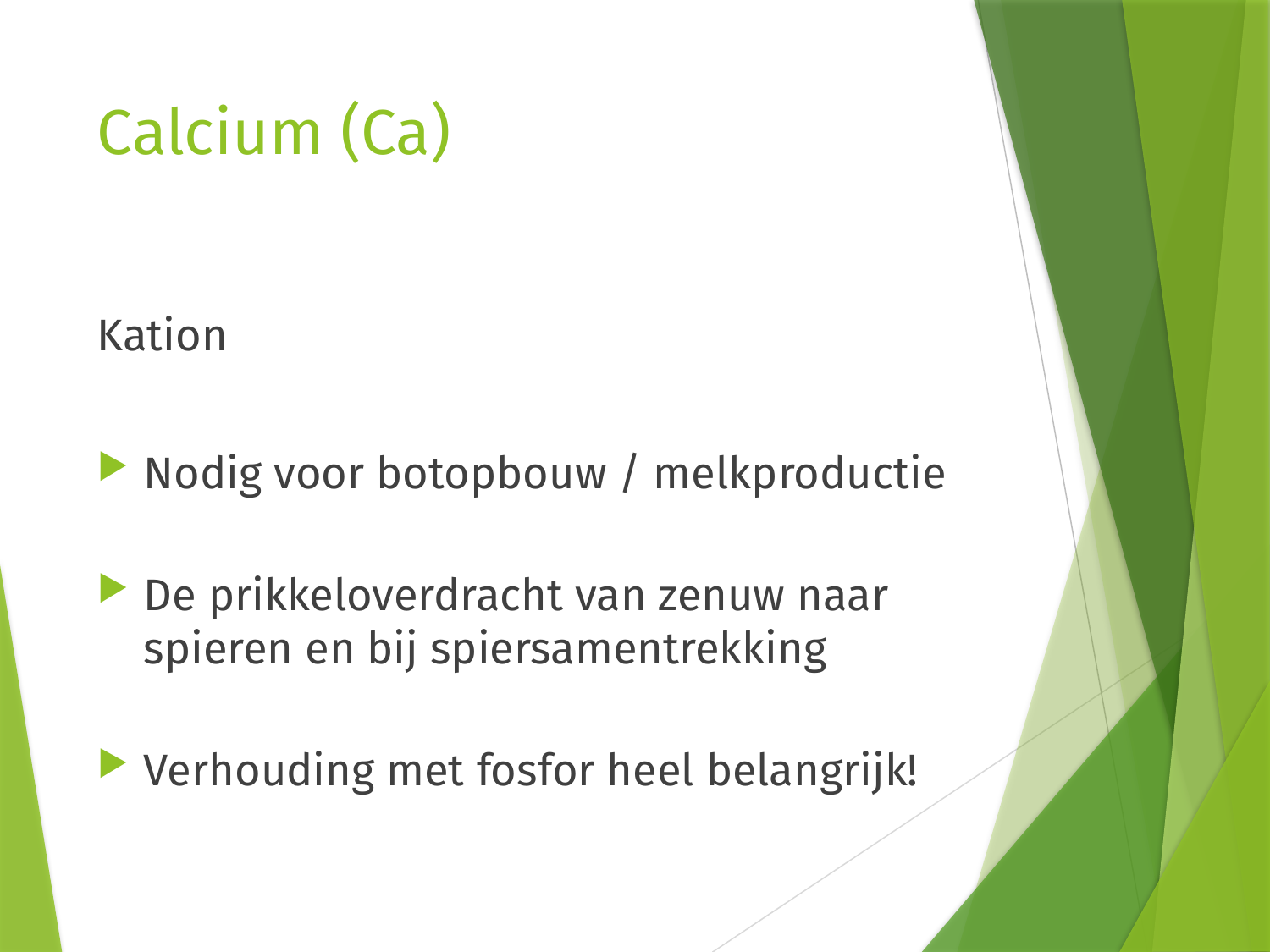

# Calcium (Ca)
Kation

Nodig voor botopbouw / melkproductie
De prikkeloverdracht van zenuw naar spieren en bij spiersamentrekking
Verhouding met fosfor heel belangrijk!